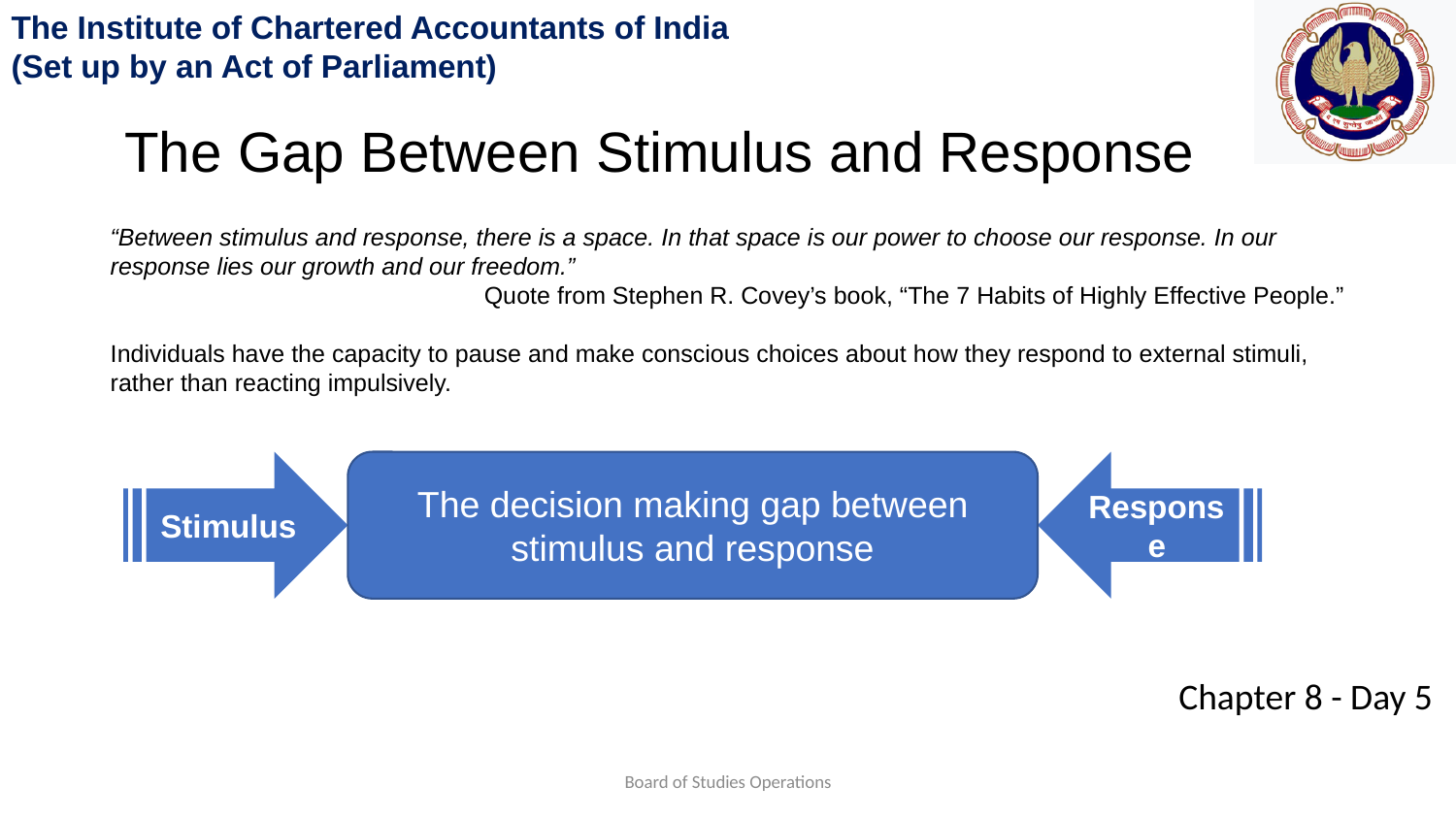

The Gap Between Stimulus and Response
“Between stimulus and response, there is a space. In that space is our power to choose our response. In our response lies our growth and our freedom.”
Quote from Stephen R. Covey’s book, “The 7 Habits of Highly Effective People.”

Individuals have the capacity to pause and make conscious choices about how they respond to external stimuli, rather than reacting impulsively.
Stimulus
The decision making gap between stimulus and response
Response
Board of Studies Operations